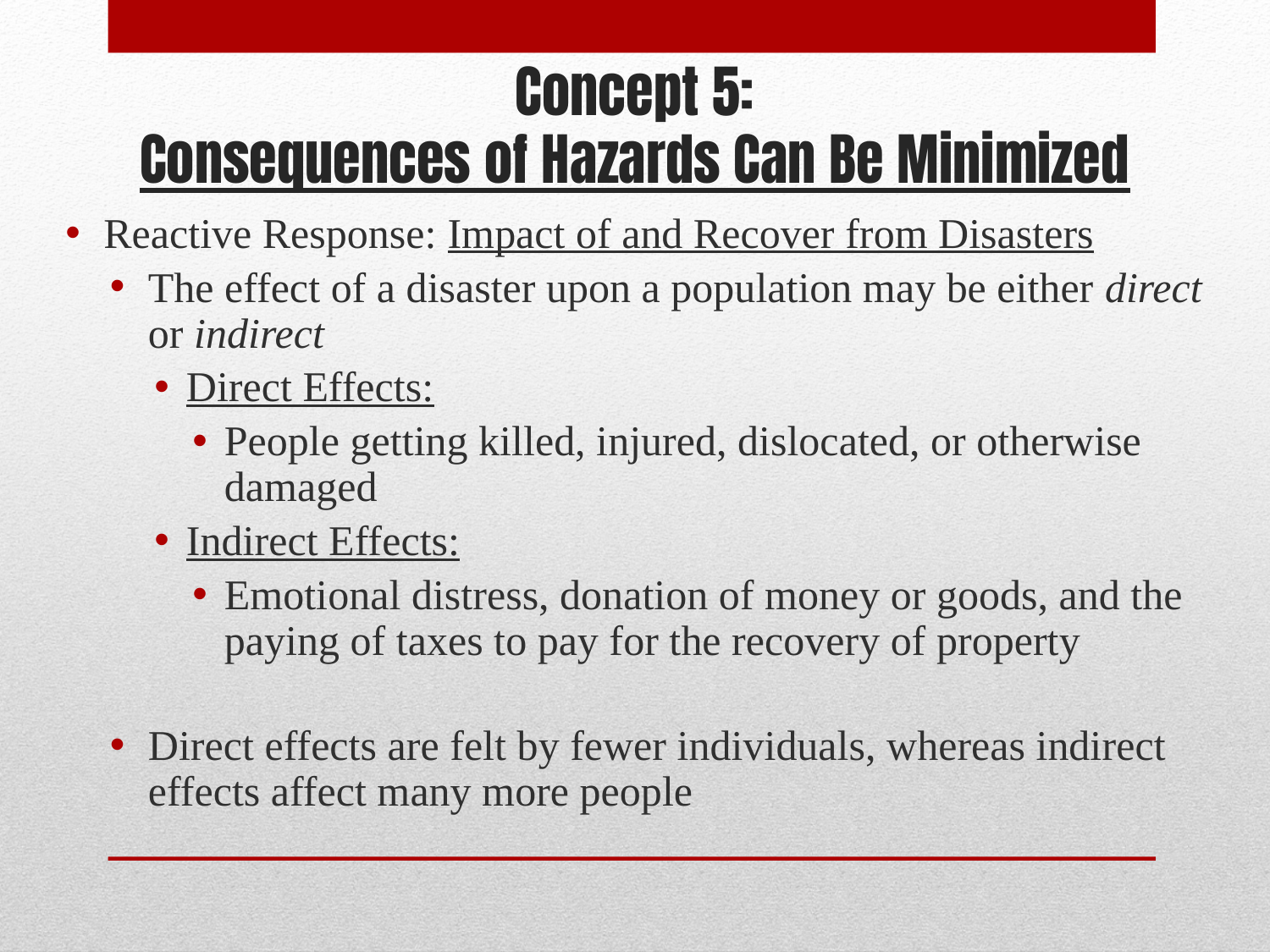

# Concept 5: Consequences of Hazards Can Be Minimized
Reactive Response: Impact of and Recover from Disasters
The effect of a disaster upon a population may be either direct or indirect
Direct Effects:
People getting killed, injured, dislocated, or otherwise damaged
Indirect Effects:
Emotional distress, donation of money or goods, and the paying of taxes to pay for the recovery of property

Direct effects are felt by fewer individuals, whereas indirect effects affect many more people